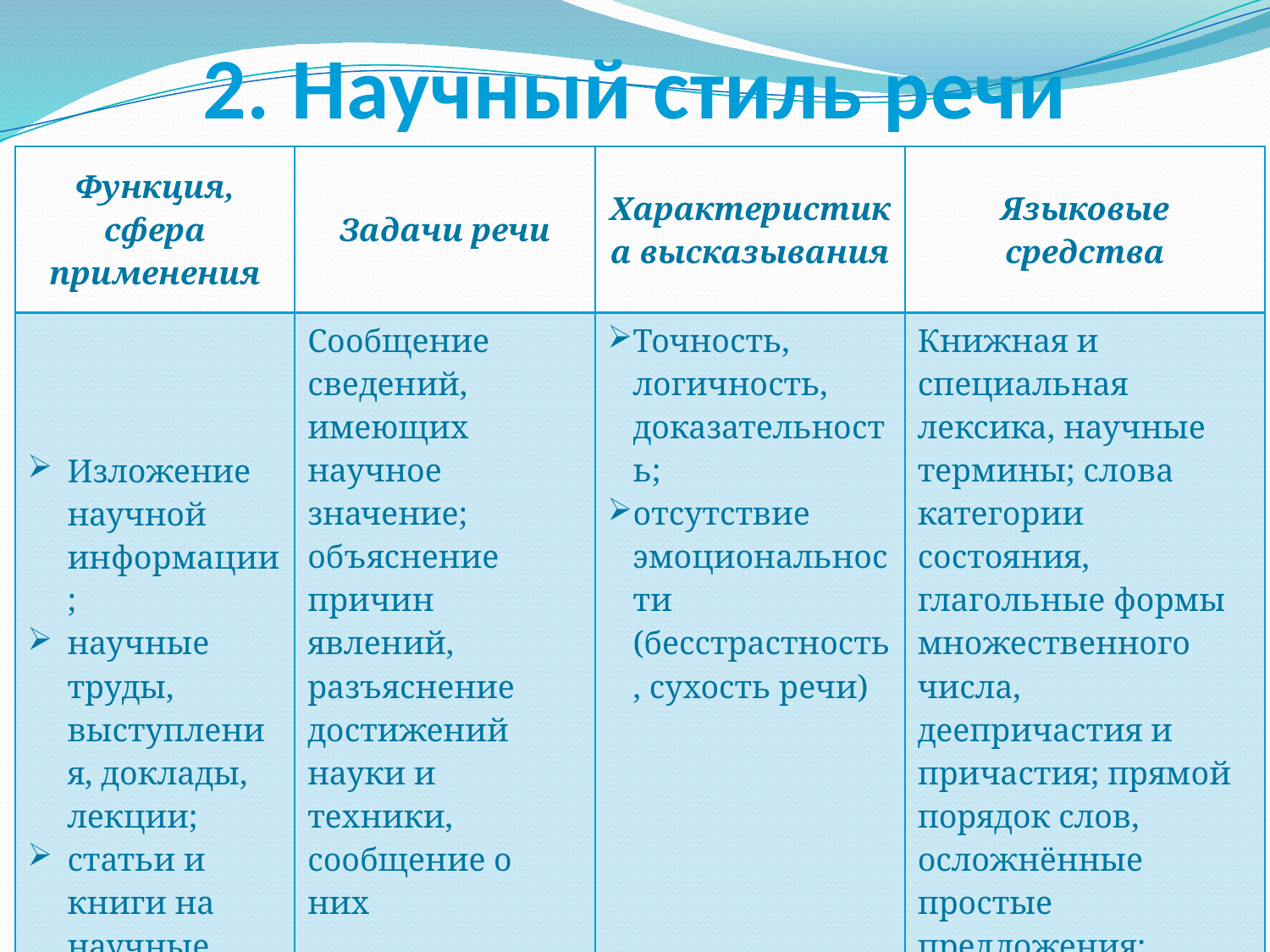

# 2. Научный стиль речи
| Функция, сфера применения | Задачи речи | Характеристика высказывания | Языковые средства |
| --- | --- | --- | --- |
| Изложение научной информации; научные труды, выступления, доклады, лекции; статьи и книги на научные темы; учебники | Сообщение сведений, имеющих научное значение; объяснение причин явлений, разъяснение достижений науки и техники, сообщение о них | Точность, логичность, доказательность; отсутствие эмоциональности (бесстрастность, сухость речи) | Книжная и специальная лексика, научные термины; слова категории состояния, глагольные формы множественного числа, деепричастия и причастия; прямой порядок слов, осложнённые простые предложения; вводные слова, указывающие на порядок оформления мыслей |